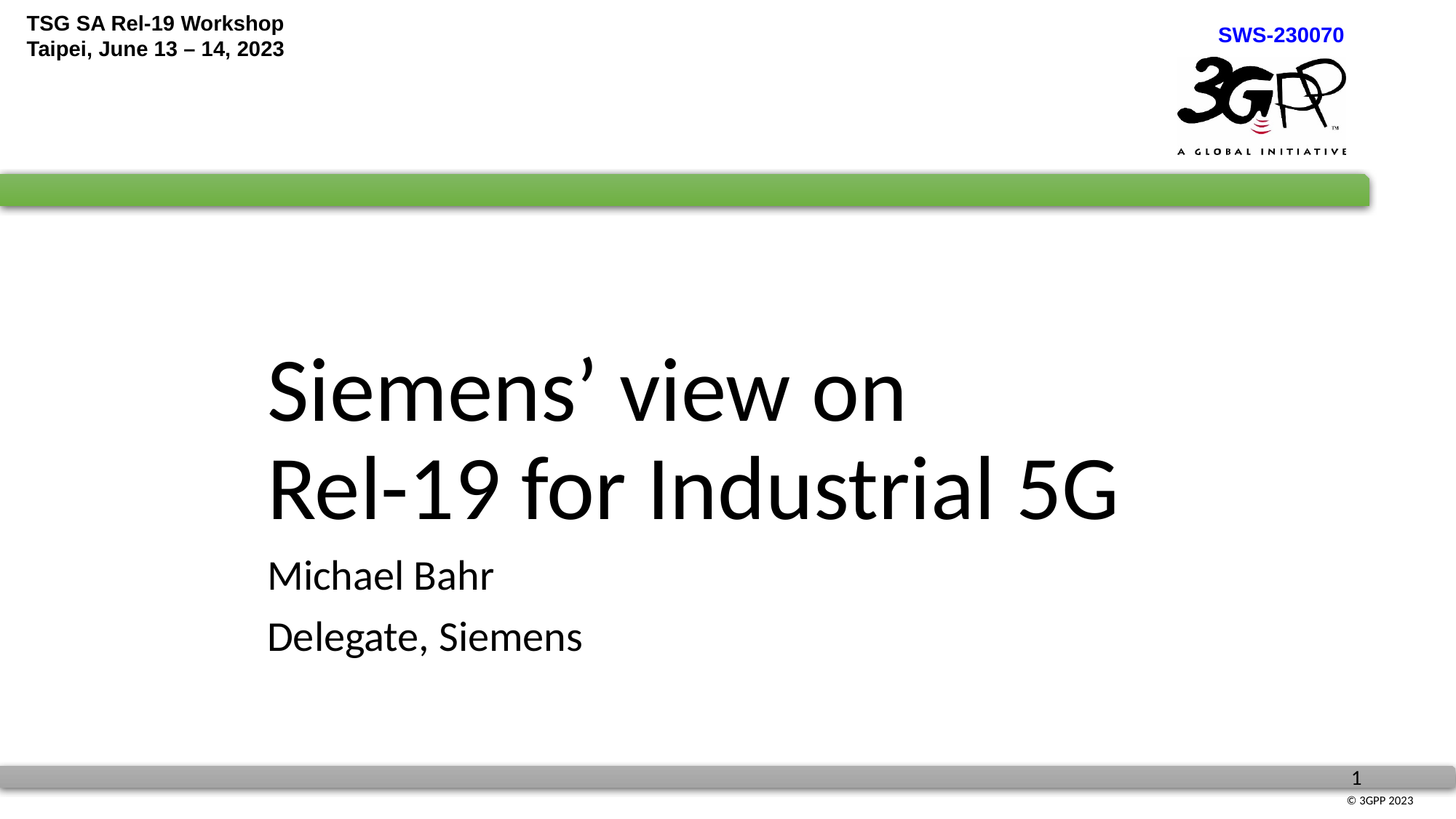

# Siemens’ view on Rel-19 for Industrial 5G
Michael Bahr
Delegate, Siemens